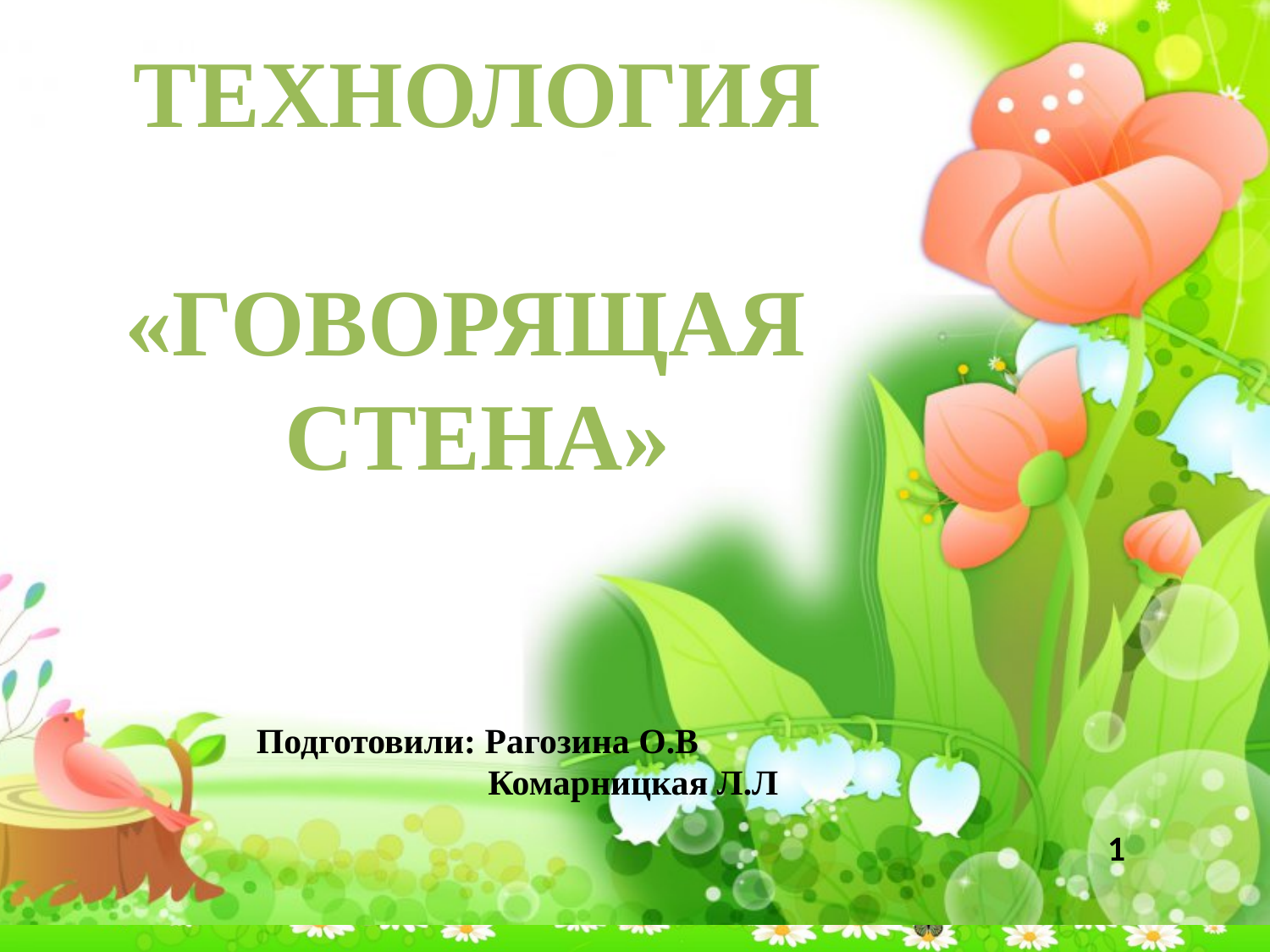

ТЕХНОЛОГИЯ
«ГОВОРЯЩАЯ
СТЕНА»

Подготовили: Рагозина О.В
                                   Комарницкая Л.Л
1